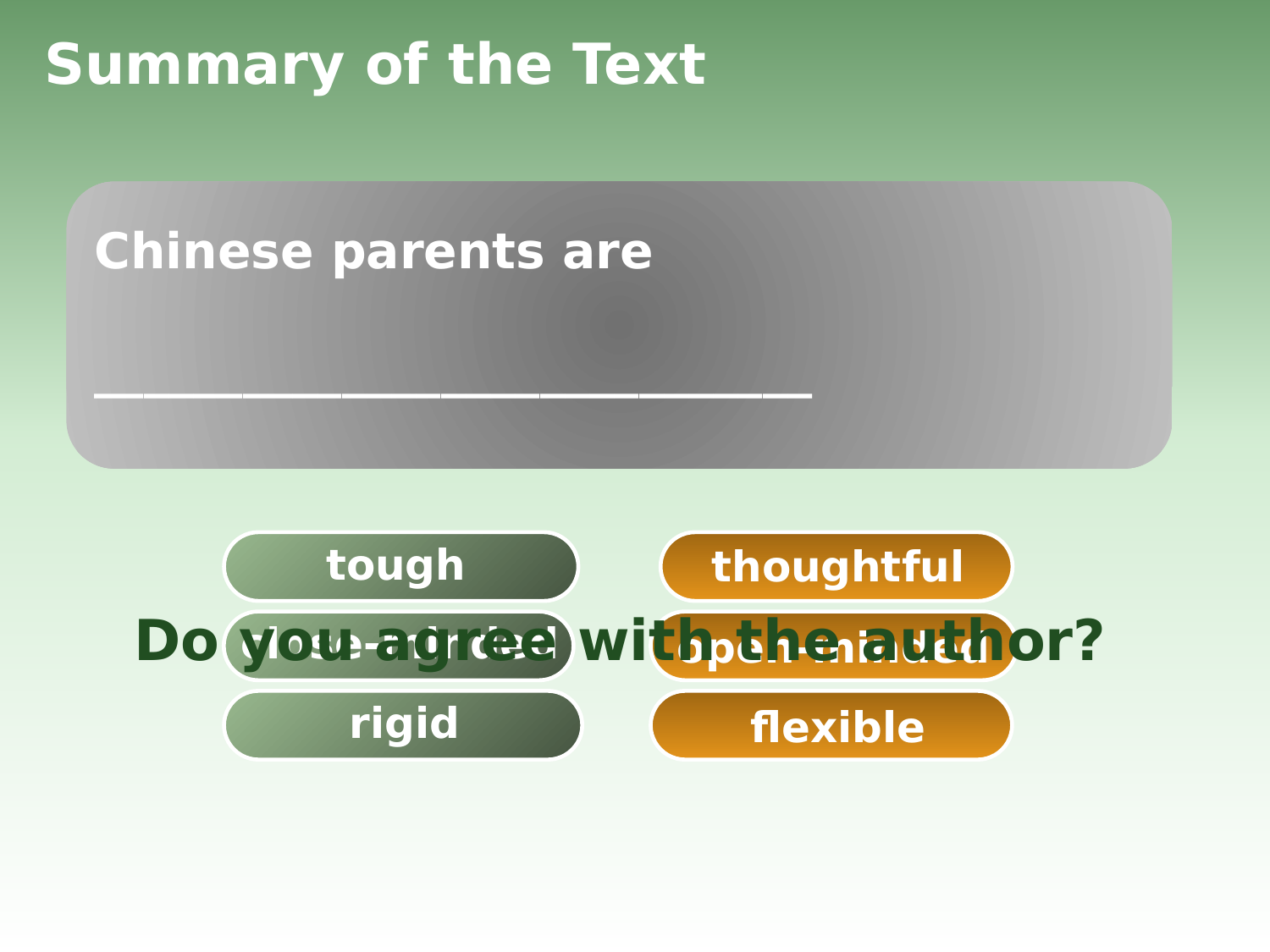

# Summary of the Text

Chinese parents are

_____________________________

tough

thoughtful
Do you agree with the author?

close-minded

open-minded

rigid

flexible